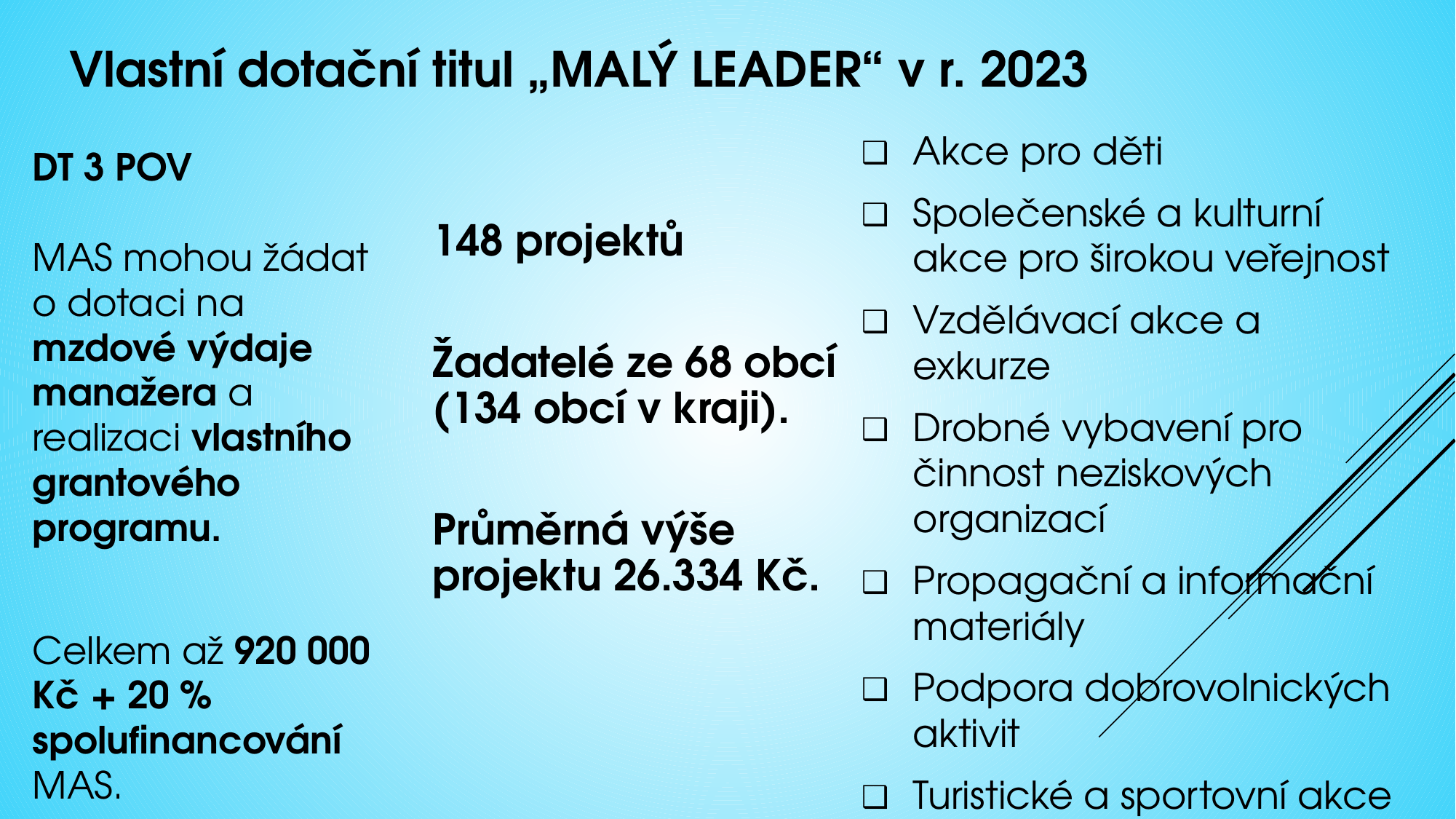

# Vlastní dotační titul „MALÝ LEADER“ v r. 2023
Akce pro děti
Společenské a kulturní akce pro širokou veřejnost
Vzdělávací akce a exkurze
Drobné vybavení pro činnost neziskových organizací
Propagační a informační materiály
Podpora dobrovolnických aktivit
Turistické a sportovní akce
DT 3 POV

MAS mohou žádat o dotaci na mzdové výdaje manažera a realizaci vlastního grantového programu.

Celkem až 920 000 Kč + 20 % spolufinancování MAS.

148 projektů

Žadatelé ze 68 obcí (134 obcí v kraji).

Průměrná výše projektu 26.334 Kč.